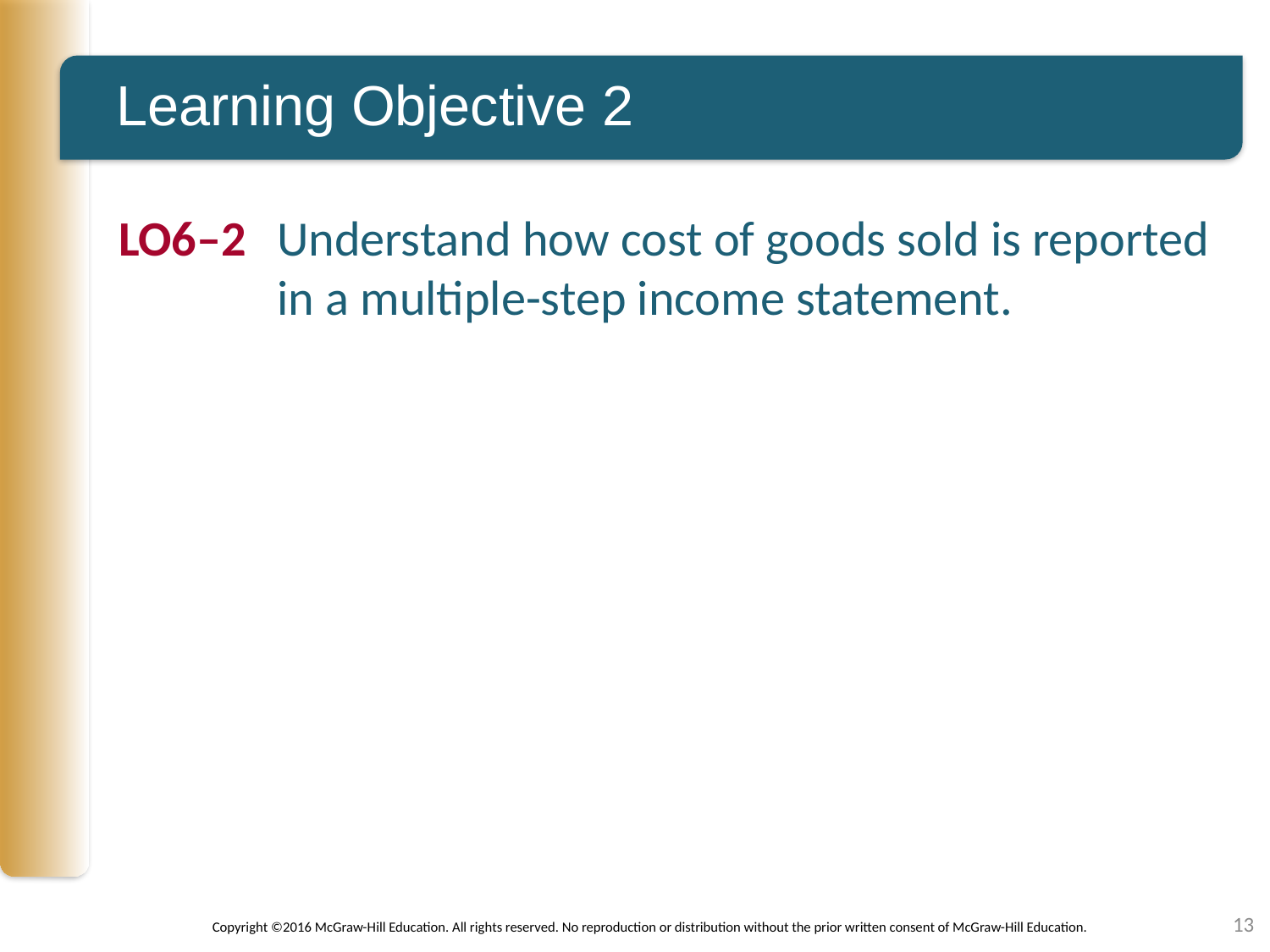

# Learning Objective 2
LO6–2	Understand how cost of goods sold is reported in a multiple-step income statement.
13
Copyright ©2016 McGraw-Hill Education. All rights reserved. No reproduction or distribution without the prior written consent of McGraw-Hill Education.